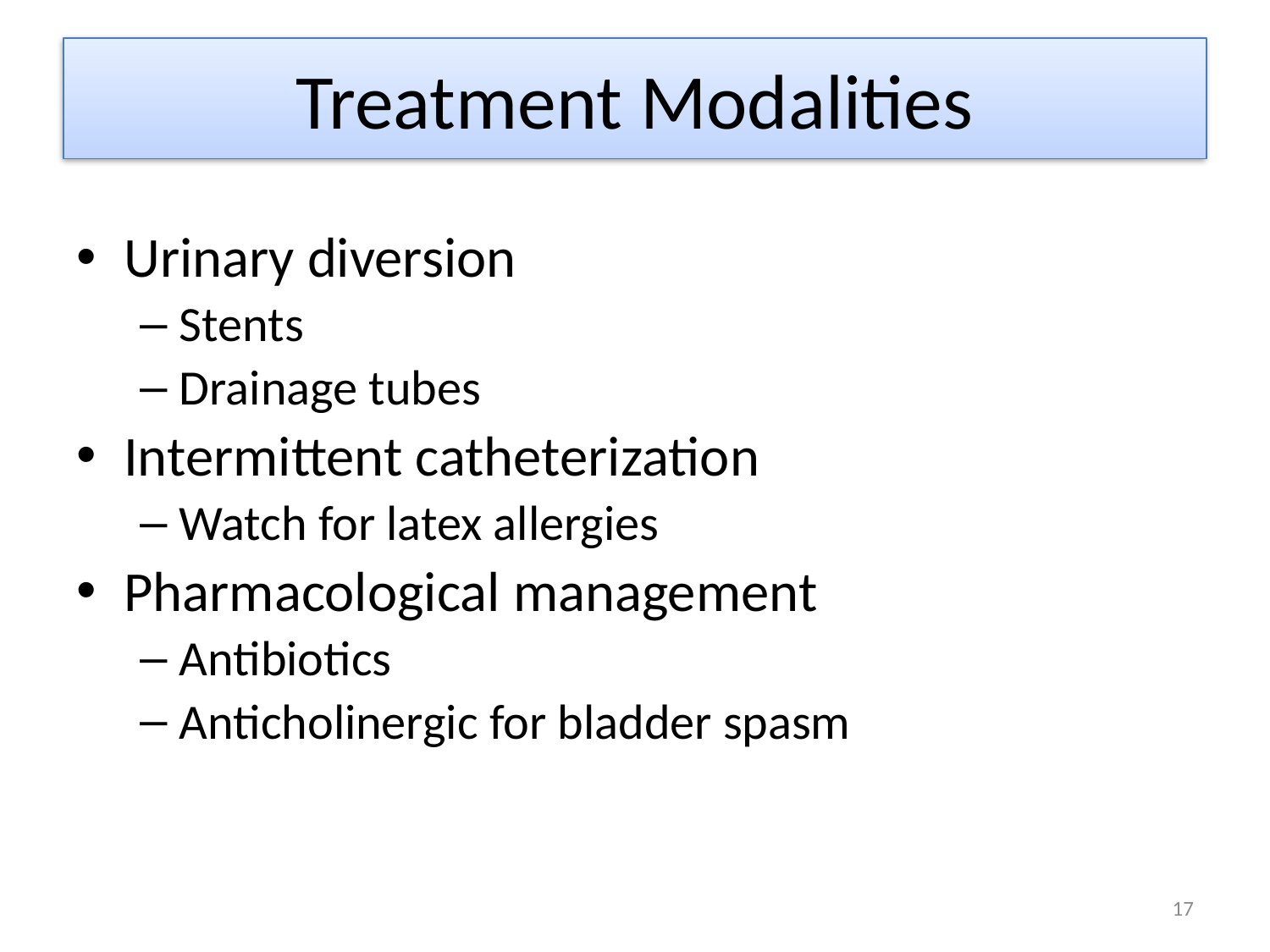

# Treatment Modalities
Urinary diversion
Stents
Drainage tubes
Intermittent catheterization
Watch for latex allergies
Pharmacological management
Antibiotics
Anticholinergic for bladder spasm

17